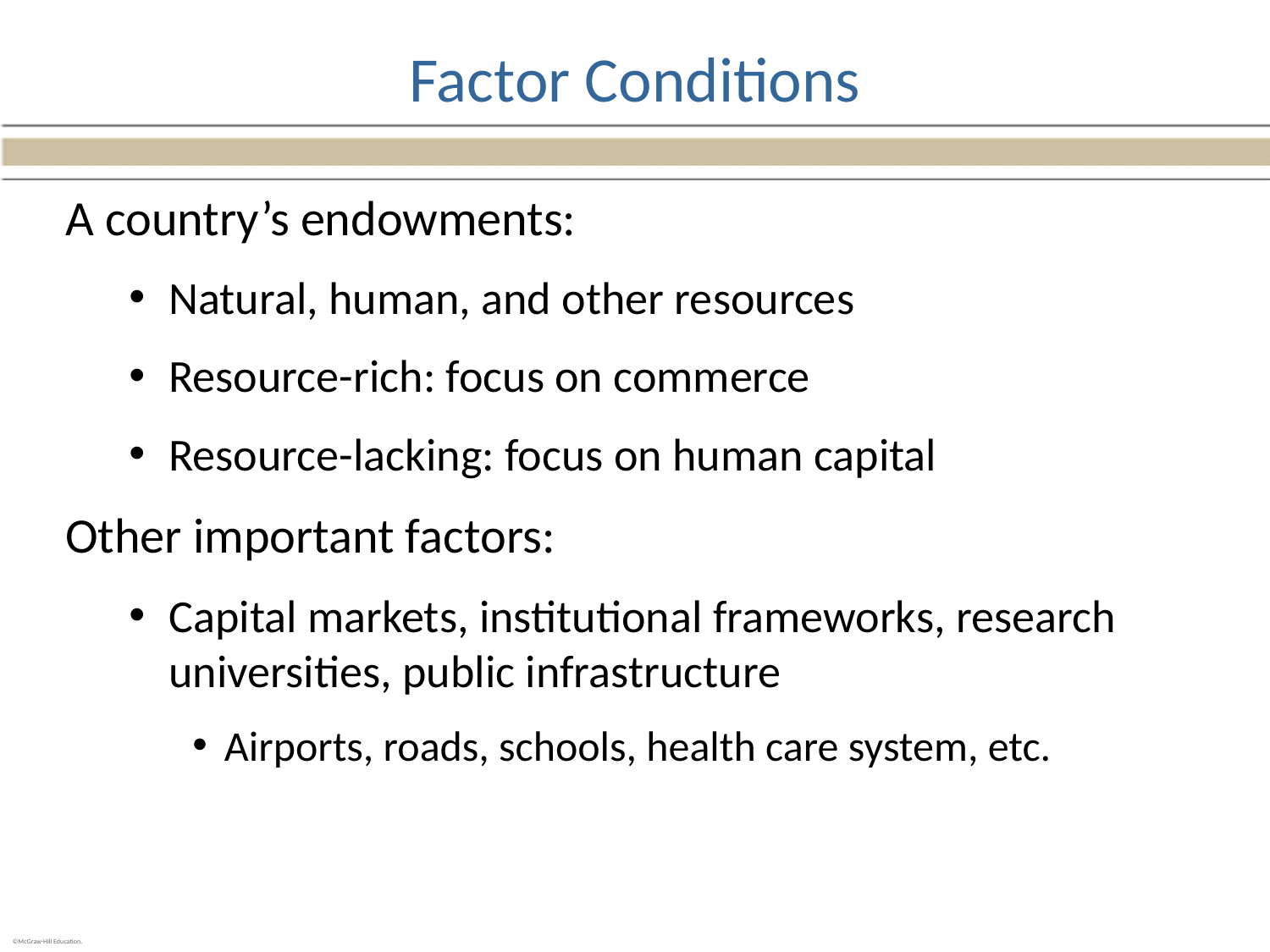

# Factor Conditions
A country’s endowments:
Natural, human, and other resources
Resource-rich: focus on commerce
Resource-lacking: focus on human capital
Other important factors:
Capital markets, institutional frameworks, research universities, public infrastructure
Airports, roads, schools, health care system, etc.